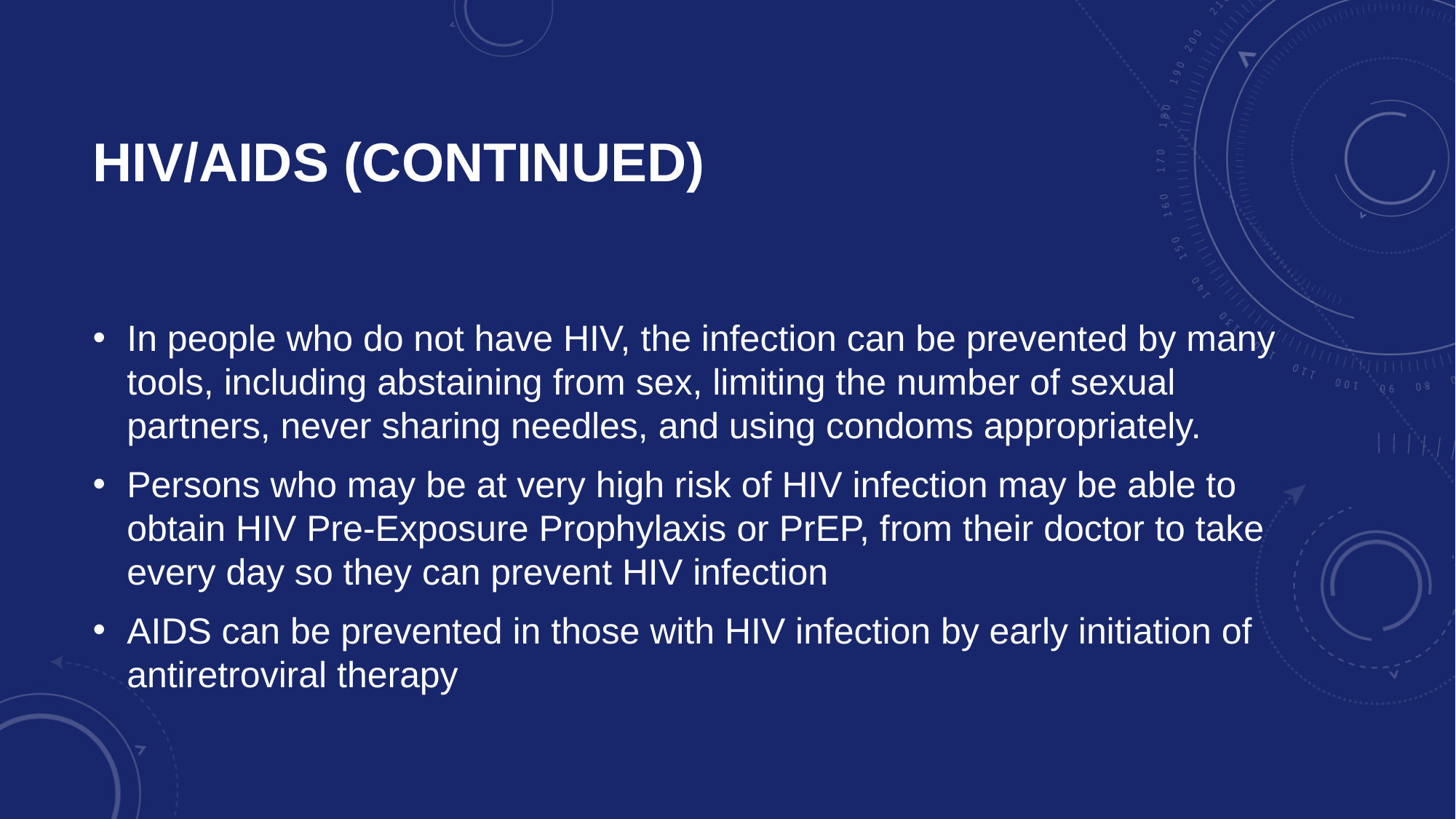

# HIV/AIDS (continued)
In people who do not have HIV, the infection can be prevented by many tools, including abstaining from sex, limiting the number of sexual partners, never sharing needles, and using condoms appropriately.
Persons who may be at very high risk of HIV infection may be able to obtain HIV Pre-Exposure Prophylaxis or PrEP, from their doctor to take every day so they can prevent HIV infection
AIDS can be prevented in those with HIV infection by early initiation of antiretroviral therapy